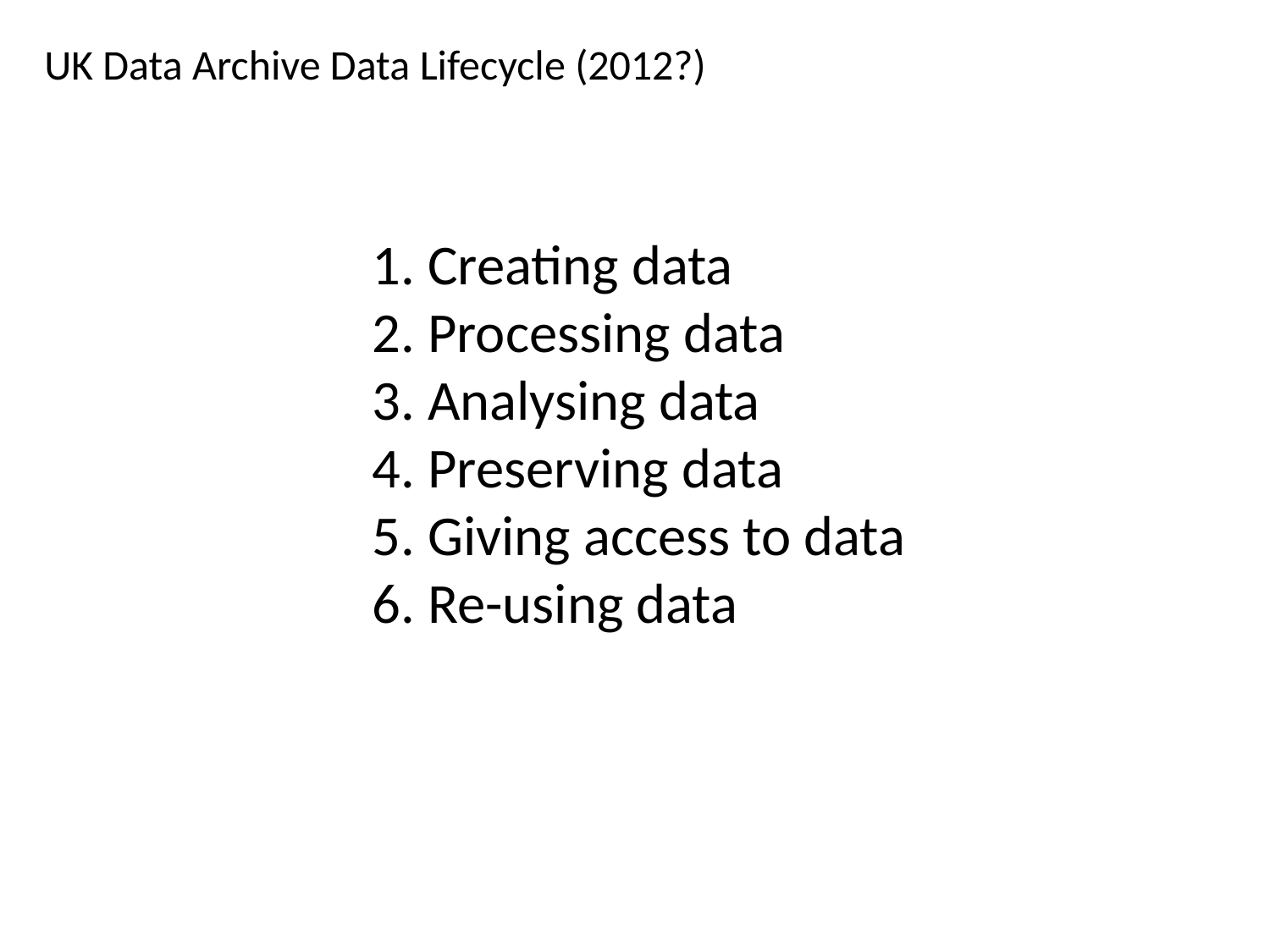

UK Data Archive Data Lifecycle (2012?)
1. Creating data
2. Processing data
3. Analysing data
4. Preserving data
5. Giving access to data
6. Re-using data